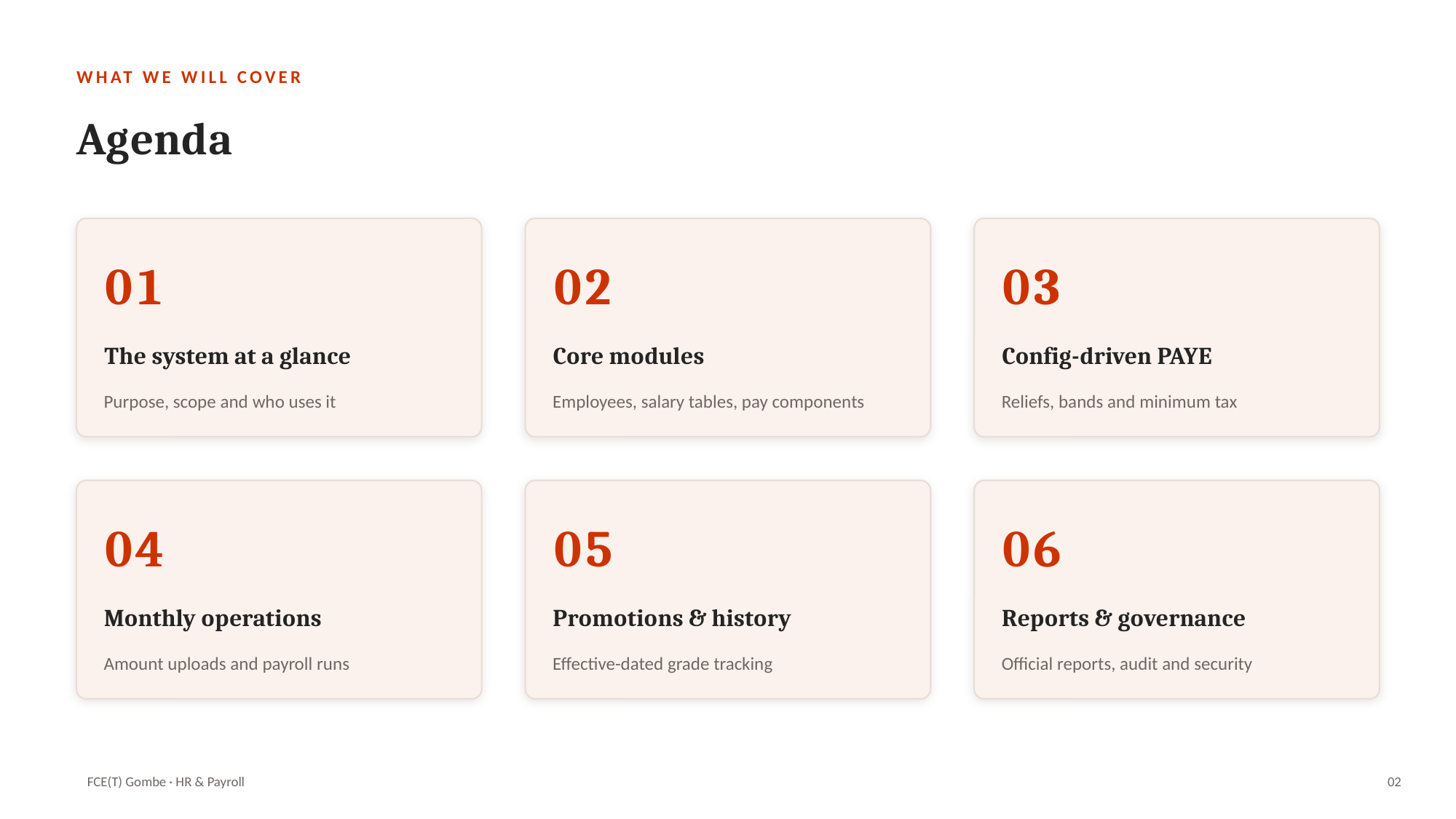

WHAT WE WILL COVER
Agenda

01
02
03
The system at a glance
Core modules
Config-driven PAYE
Purpose, scope and who uses it
Employees, salary tables, pay components
Reliefs, bands and minimum tax

04
05
06
Monthly operations
Promotions & history
Reports & governance
Amount uploads and payroll runs
Effective-dated grade tracking
Official reports, audit and security
FCE(T) Gombe · HR & Payroll
02